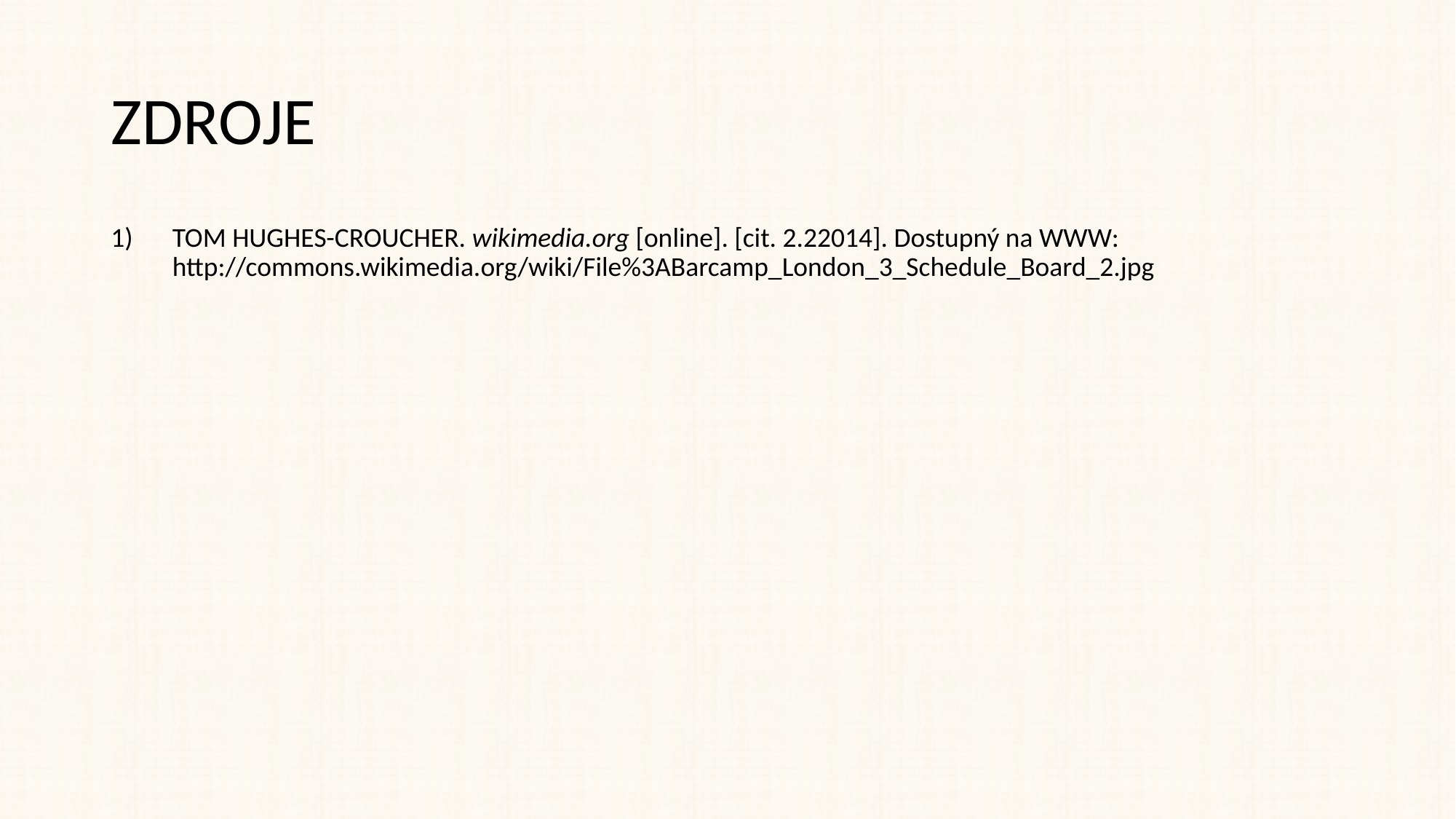

# ZDROJE
TOM HUGHES-CROUCHER. wikimedia.org [online]. [cit. 2.22014]. Dostupný na WWW: http://commons.wikimedia.org/wiki/File%3ABarcamp_London_3_Schedule_Board_2.jpg